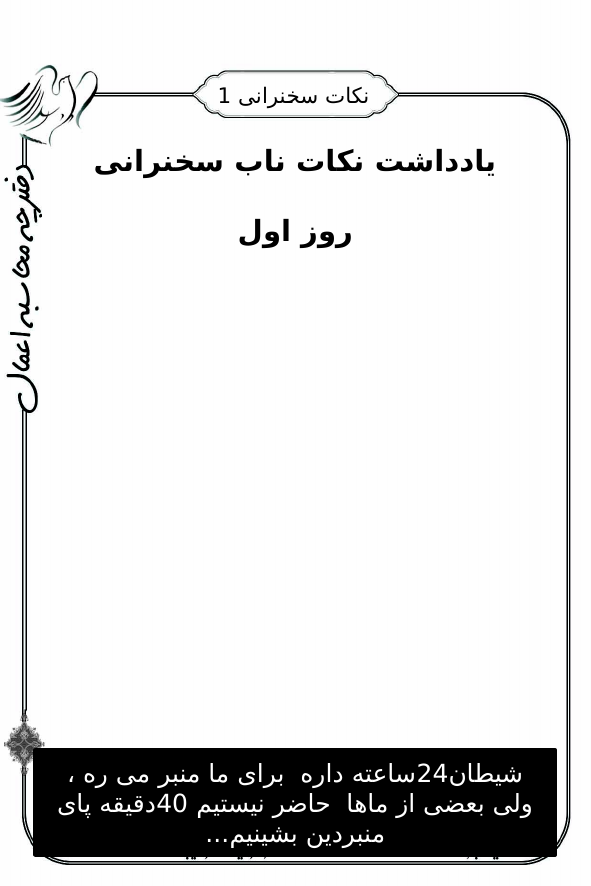

# نکات سخنرانی 1
یادداشت نکات ناب سخنرانی روز اول
شیطان24ساعته داره  برای ما منبر می ره ، ولی بعضی از ماها  حاضر نیستیم 40دقیقه پای منبردین بشینیم...